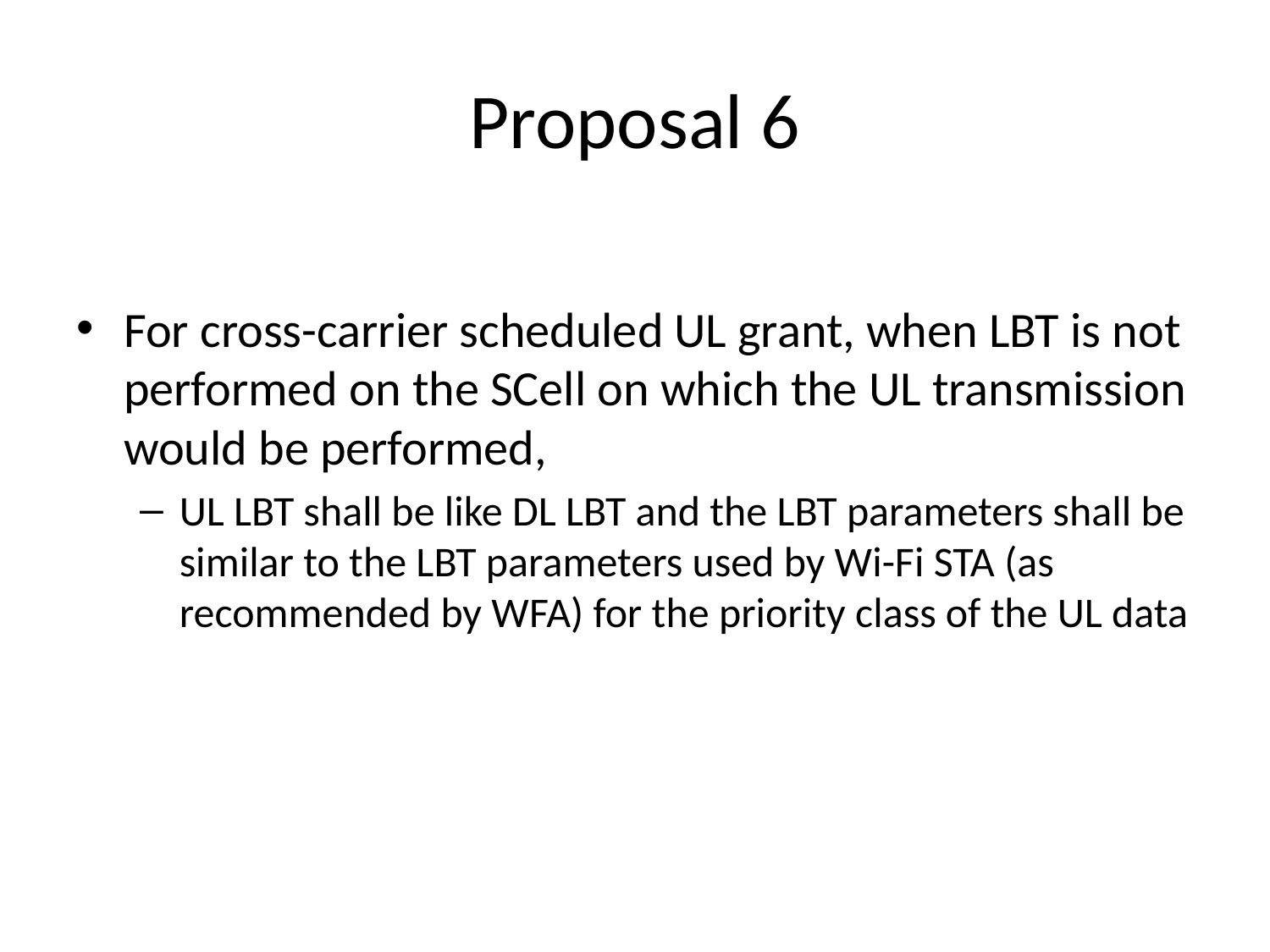

# Proposal 6

For cross-carrier scheduled UL grant, when LBT is not performed on the SCell on which the UL transmission would be performed,
UL LBT shall be like DL LBT and the LBT parameters shall be similar to the LBT parameters used by Wi-Fi STA (as recommended by WFA) for the priority class of the UL data